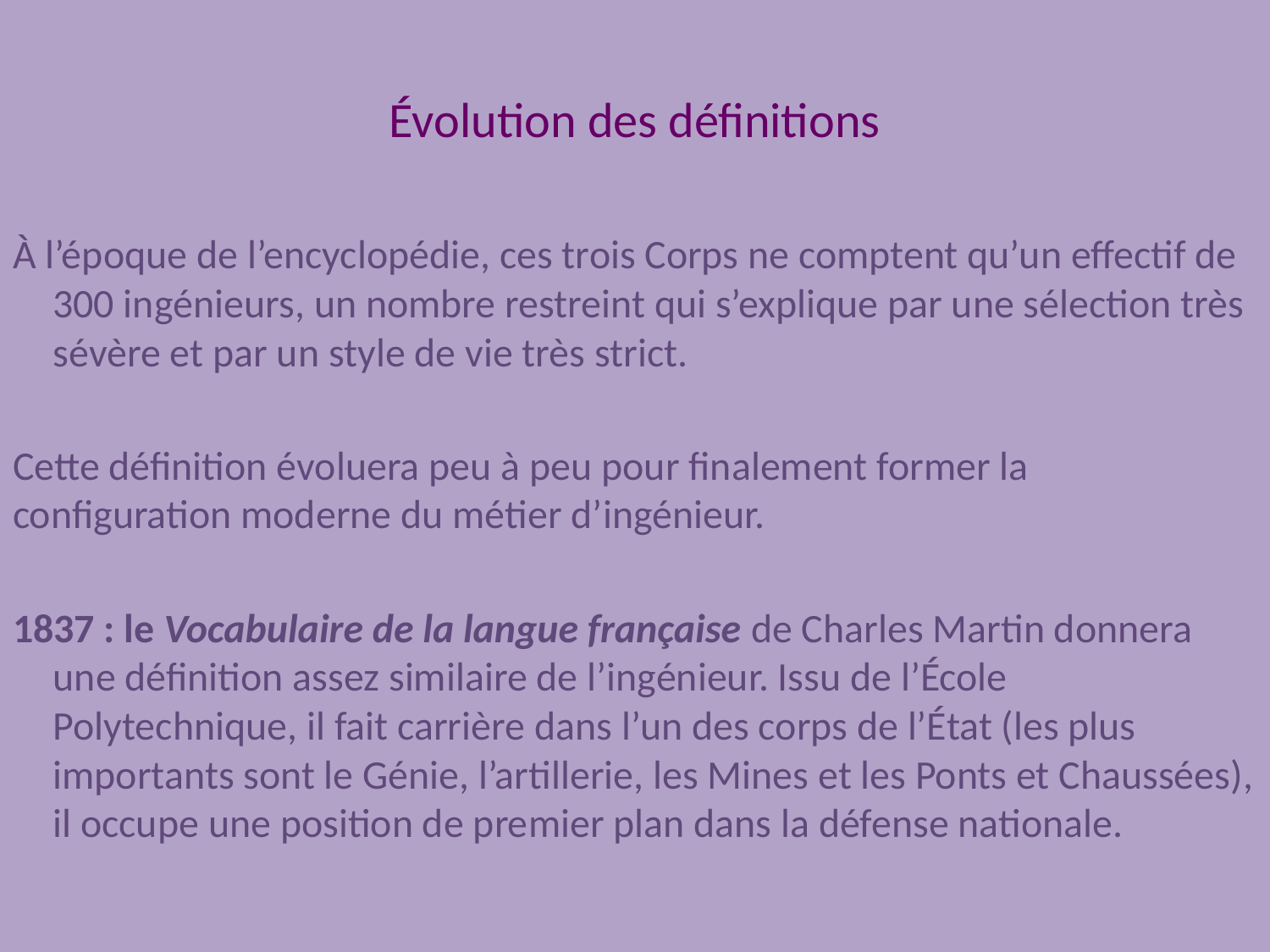

# Évolution des définitions
À l’époque de l’encyclopédie, ces trois Corps ne comptent qu’un effectif de 300 ingénieurs, un nombre restreint qui s’explique par une sélection très sévère et par un style de vie très strict.

Cette définition évoluera peu à peu pour finalement former la configuration moderne du métier d’ingénieur.

1837 : le Vocabulaire de la langue française de Charles Martin donnera une définition assez similaire de l’ingénieur. Issu de l’École Polytechnique, il fait carrière dans l’un des corps de l’État (les plus importants sont le Génie, l’artillerie, les Mines et les Ponts et Chaussées), il occupe une position de premier plan dans la défense nationale.